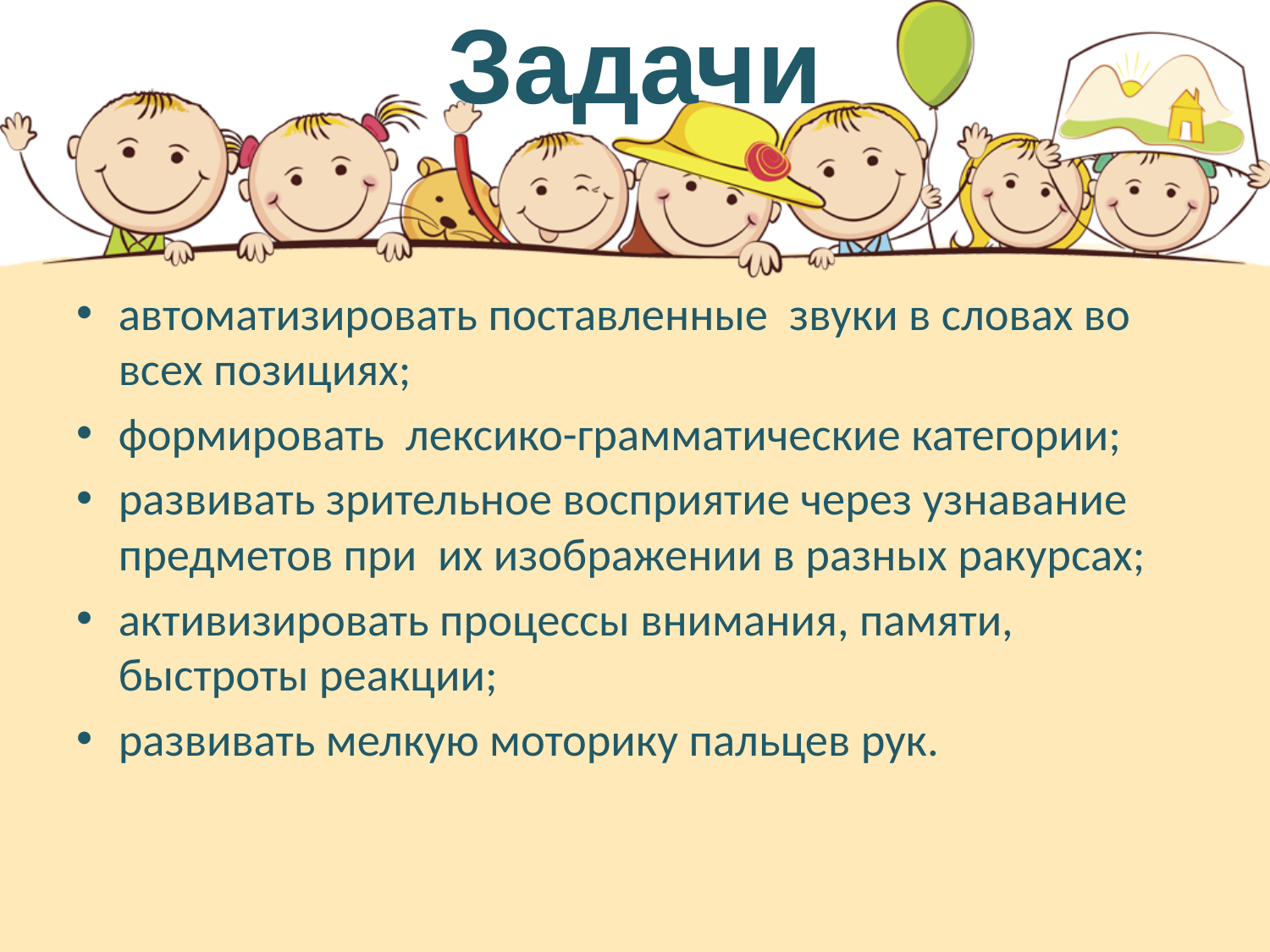

# Задачи
автоматизировать поставленные  звуки в словах во всех позициях;
формировать  лексико-грамматические категории;
развивать зрительное восприятие через узнавание предметов при  их изображении в разных ракурсах;
активизировать процессы внимания, памяти, быстроты реакции;
развивать мелкую моторику пальцев рук.